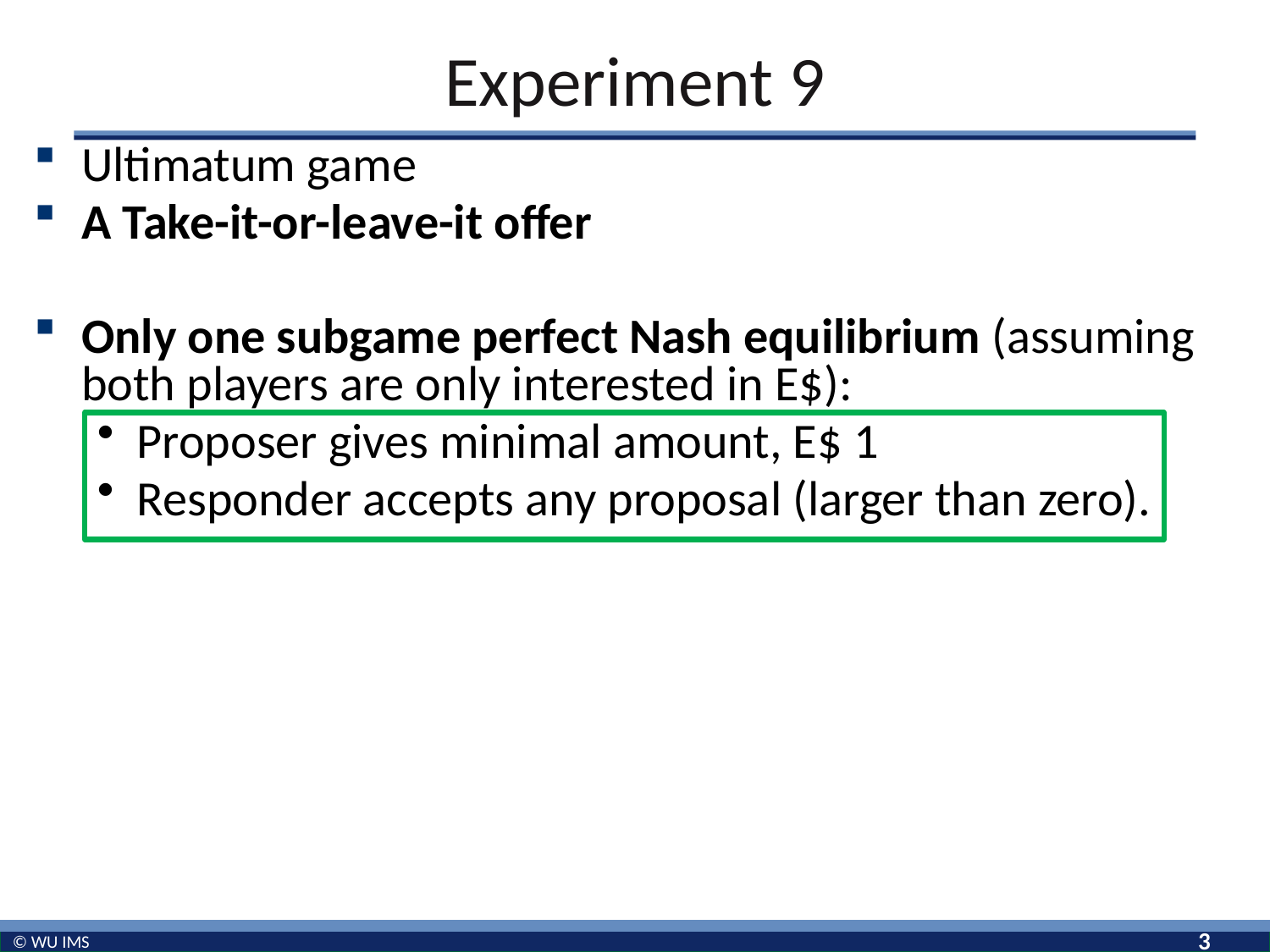

# Experiment 9
Ultimatum game
A Take-it-or-leave-it offer

Only one subgame perfect Nash equilibrium (assuming both players are only interested in E$):
Proposer gives minimal amount, E$ 1
Responder accepts any proposal (larger than zero).

3